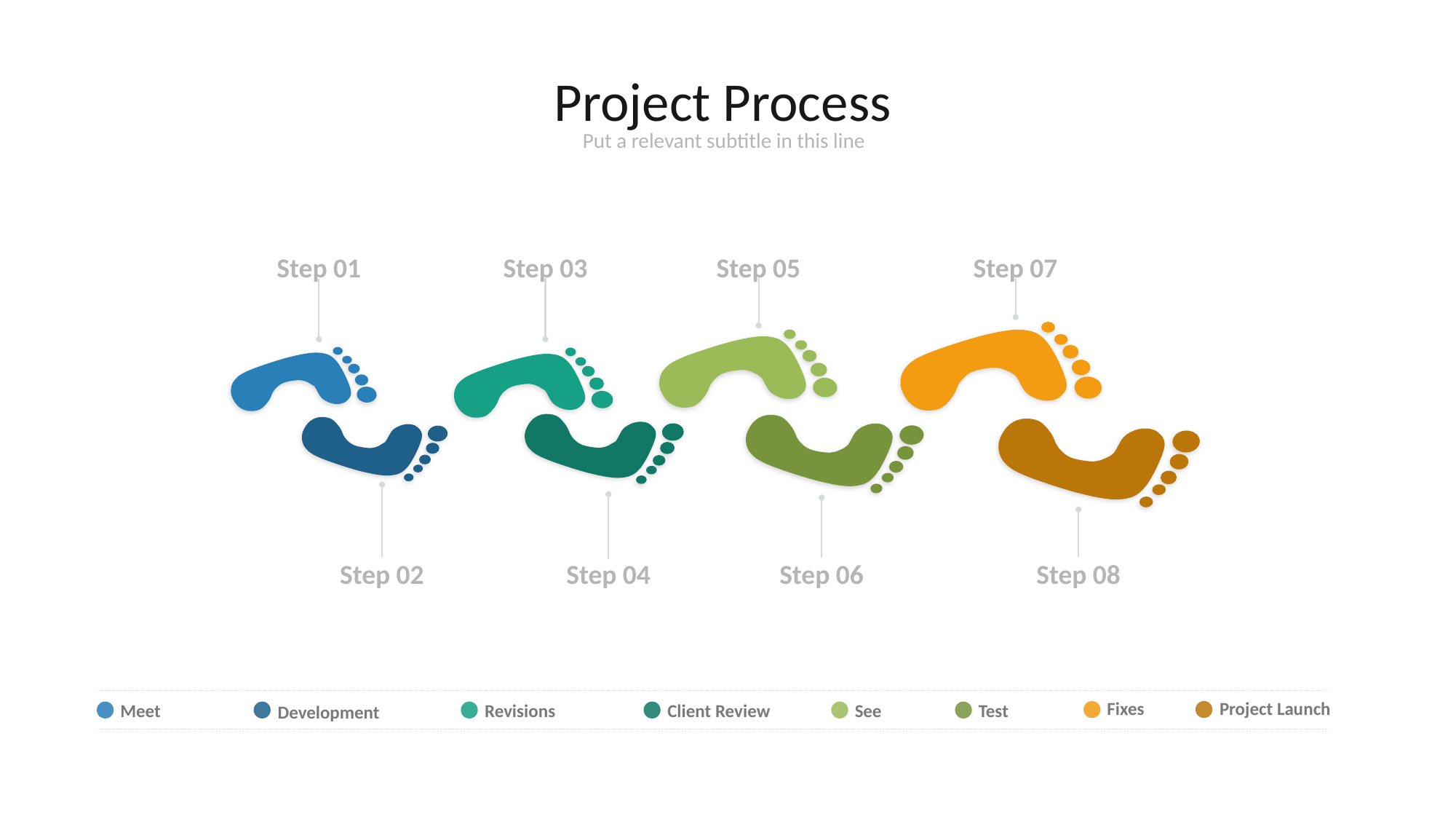

Project Process
Put a relevant subtitle in this line
Step 03
Step 05
Step 07
Step 01

Step 02
Step 04
Step 06
Step 08
Fixes

Project Launch

Meet

Revisions

Client Review

See

Test

Development